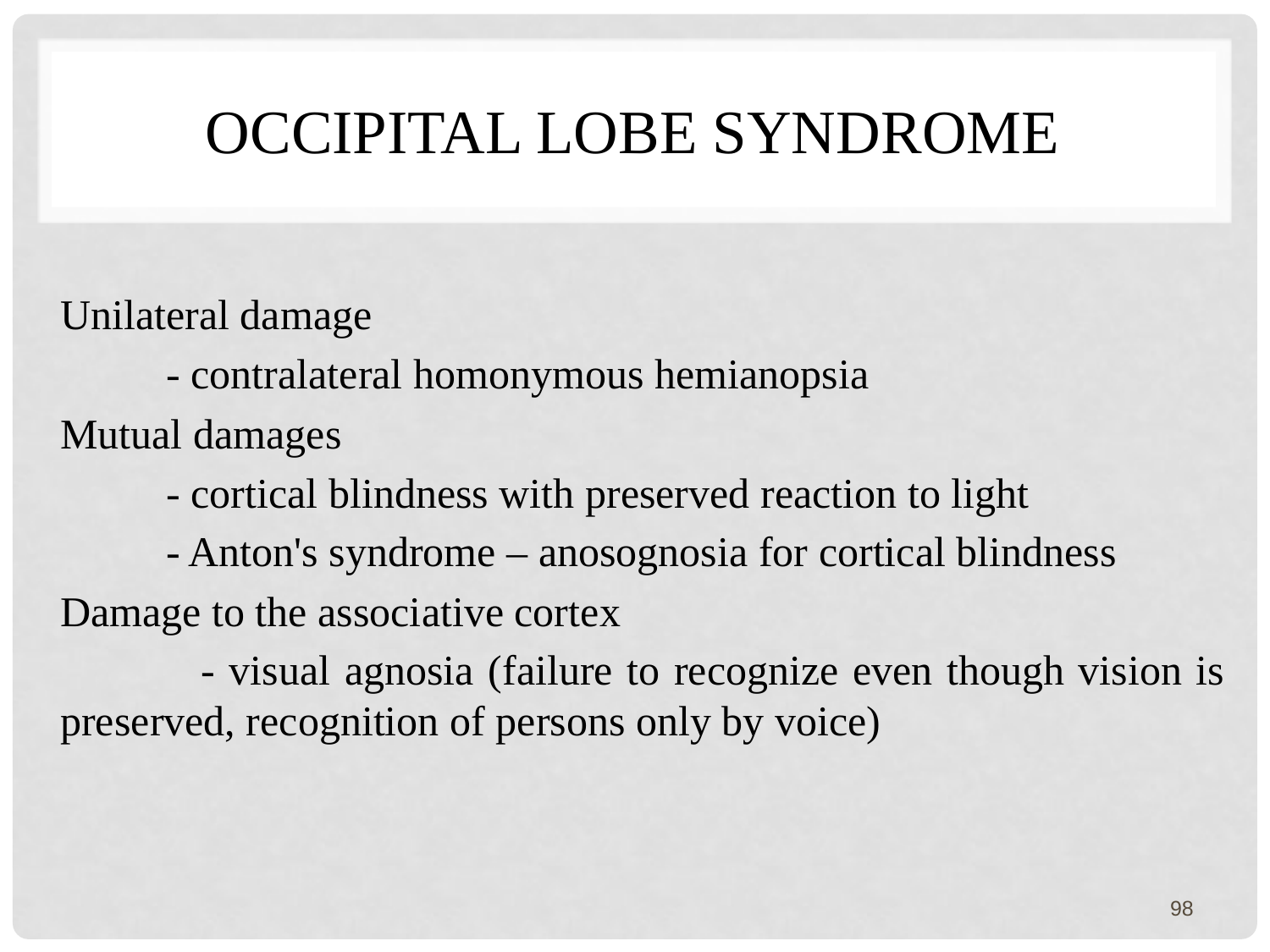

# Occipital lobe syndrome

Unilateral damage
          - contralateral homonymous hemianopsia
Mutual damages
          - cortical blindness with preserved reaction to light
          - Anton's syndrome – anosognosia for cortical blindness
Damage to the associative cortex
          - visual agnosia (failure to recognize even though vision is preserved, recognition of persons only by voice)
98